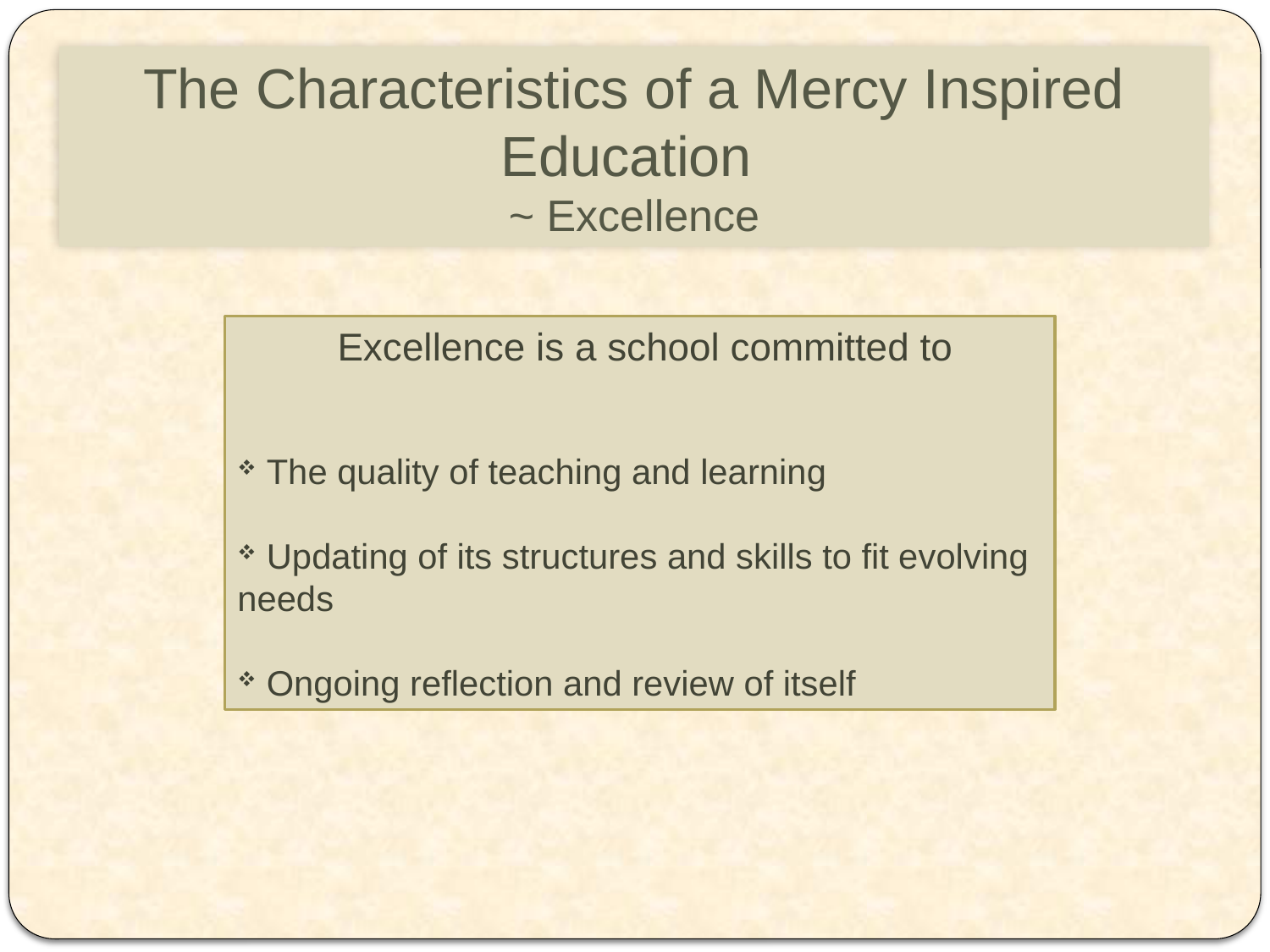

The Characteristics of a Mercy Inspired Education
~ Excellence
 Excellence is a school committed to

 The quality of teaching and learning

 Updating of its structures and skills to fit evolving needs

 Ongoing reflection and review of itself